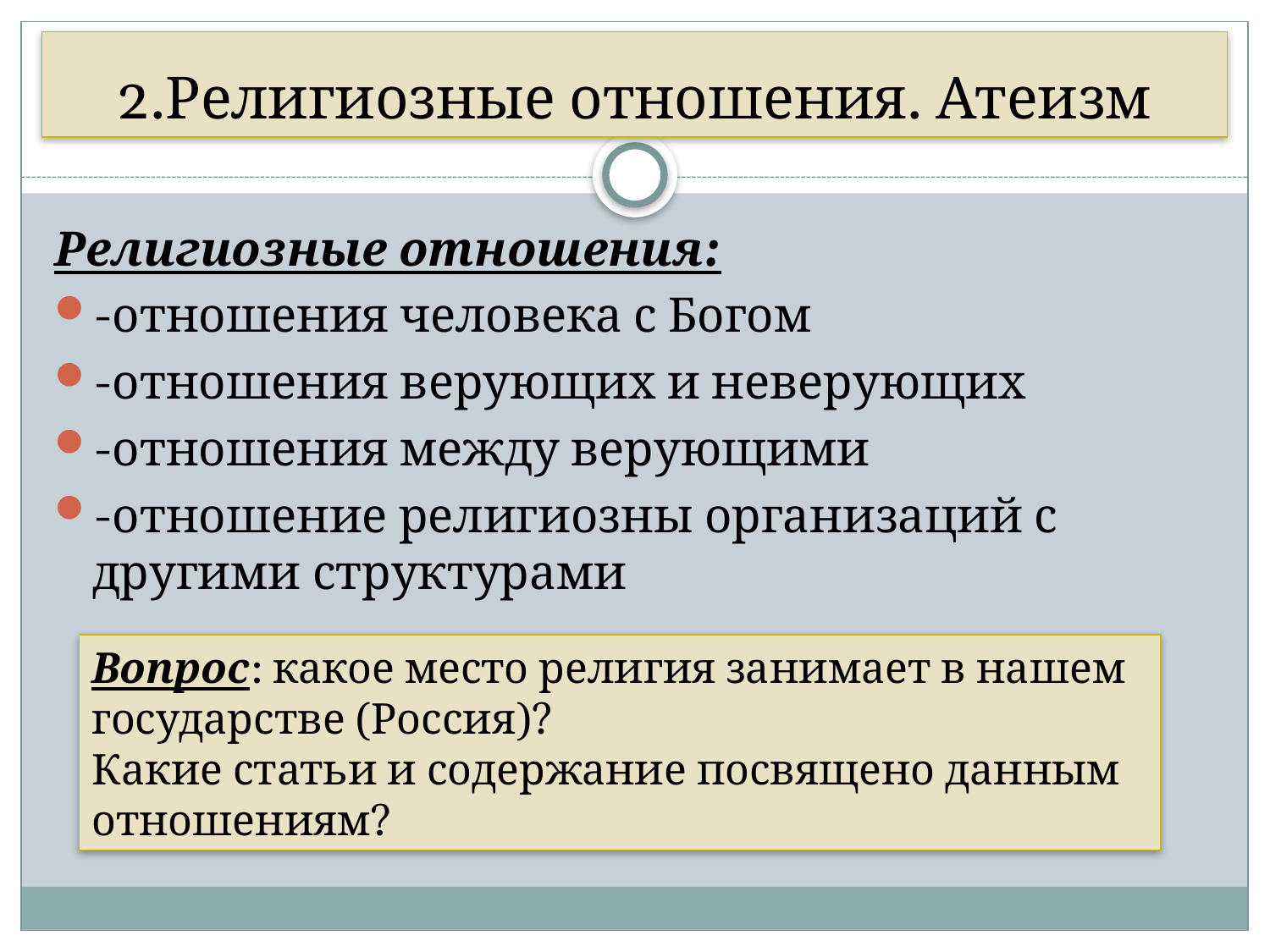

# 2.Религиозные отношения. Атеизм
Религиозные отношения:
-отношения человека с Богом
-отношения верующих и неверующих
-отношения между верующими
-отношение религиозны организаций с другими структурами
Вопрос: какое место религия занимает в нашем государстве (Россия)?
Какие статьи и содержание посвящено данным отношениям?